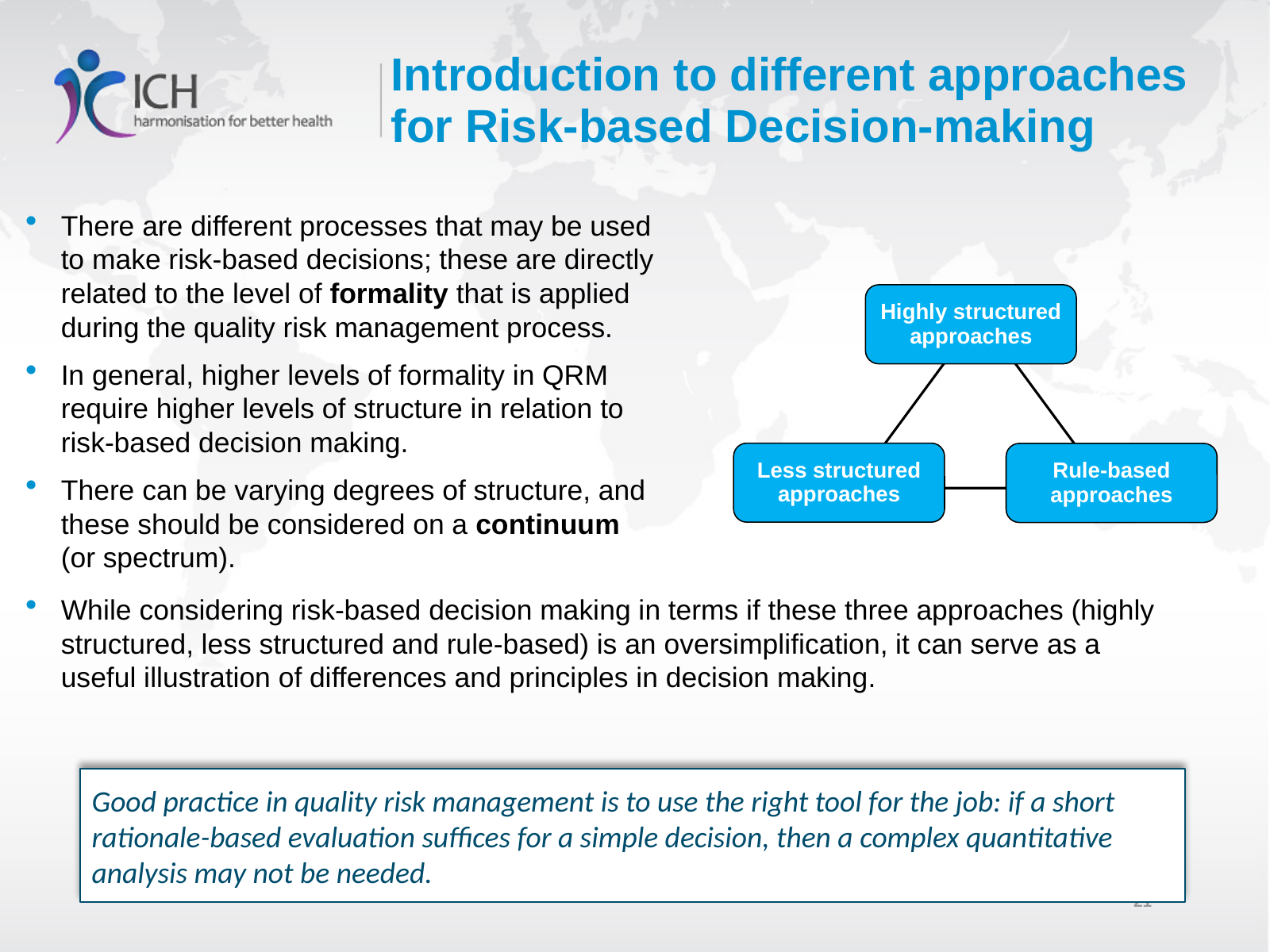

# Introduction to different approaches for Risk-based Decision-making
There are different processes that may be used to make risk-based decisions; these are directly related to the level of formality that is applied during the quality risk management process.
In general, higher levels of formality in QRM require higher levels of structure in relation to risk-based decision making.
There can be varying degrees of structure, and these should be considered on a continuum   (or spectrum).
Highly structured approaches

Less structured approaches
Rule-based approaches
While considering risk-based decision making in terms if these three approaches (highly structured, less structured and rule-based) is an oversimplification, it can serve as a  useful illustration of differences and principles in decision making.
Good practice in quality risk management is to use the right tool for the job: if a short rationale-based evaluation suffices for a simple decision, then a complex quantitative analysis may not be needed.